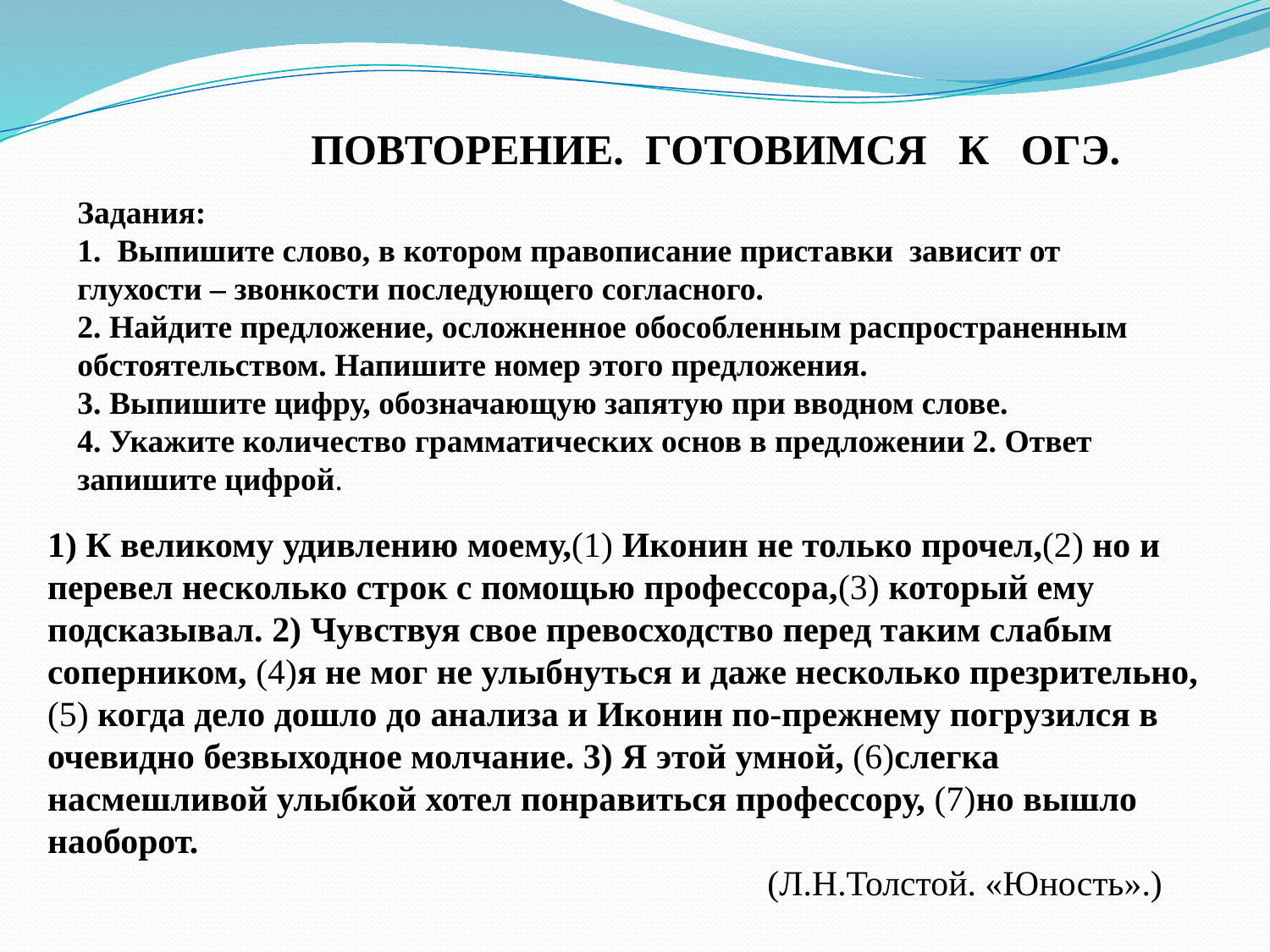

ПОВТОРЕНИЕ.  ГОТОВИМСЯ   К   ОГЭ.
Задания:
1.  Выпишите слово, в котором правописание приставки  зависит от глухости – звонкости последующего согласного.
2. Найдите предложение, осложненное обособленным распространенным обстоятельством. Напишите номер этого предложения.
3. Выпишите цифру, обозначающую запятую при вводном слове.
4. Укажите количество грамматических основ в предложении 2. Ответ запишите цифрой.

1) К великому удивлению моему,(1) Иконин не только прочел,(2) но и перевел несколько строк с помощью профессора,(3) который ему подсказывал. 2) Чувствуя свое превосходство перед таким слабым соперником, (4)я не мог не улыбнуться и даже несколько презрительно,(5) когда дело дошло до анализа и Иконин по-прежнему погрузился в очевидно безвыходное молчание. 3) Я этой умной, (6)слегка насмешливой улыбкой хотел понравиться профессору, (7)но вышло наоборот.
                                                                                 (Л.Н.Толстой. «Юность».)